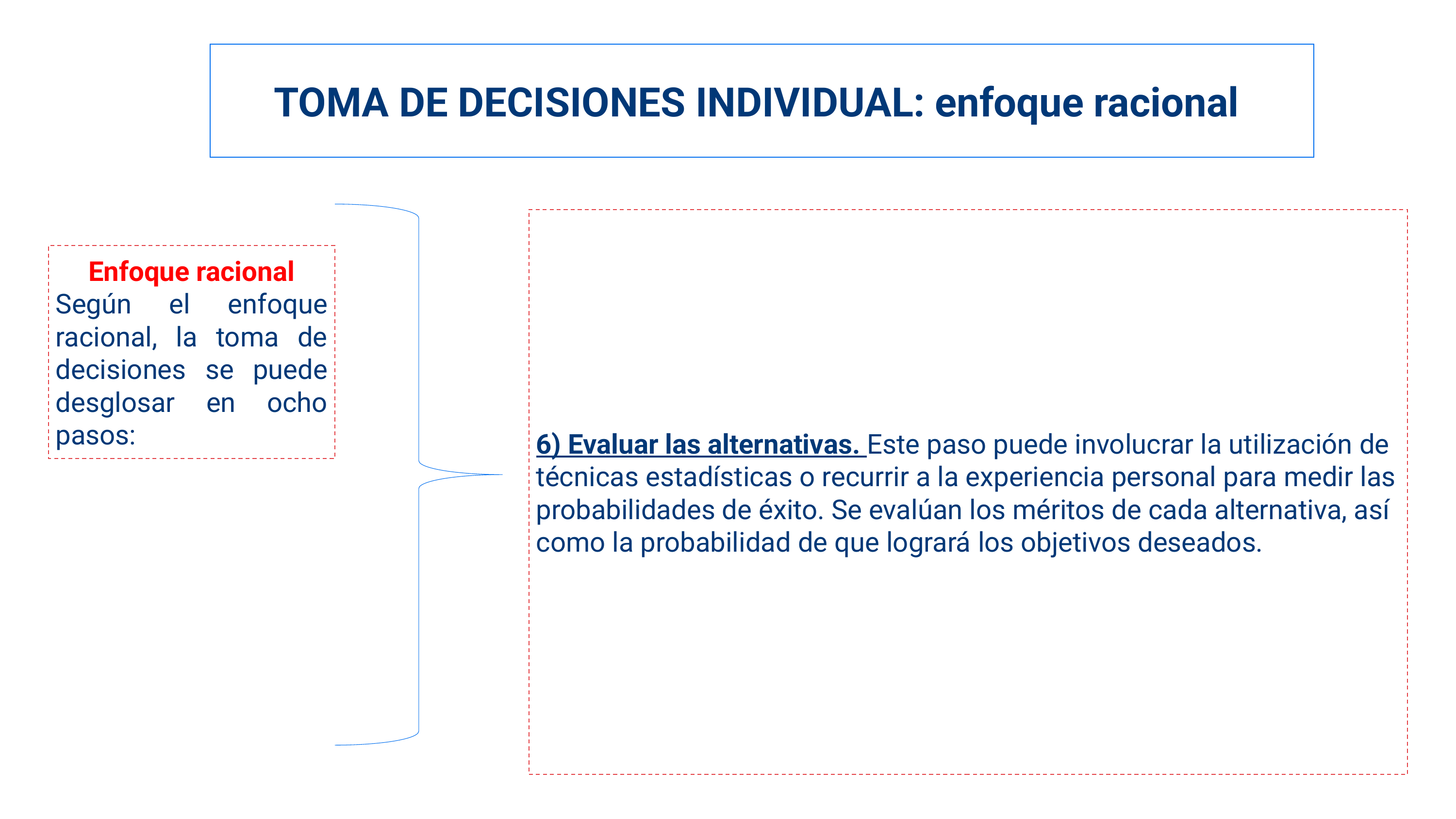

TOMA DE DECISIONES INDIVIDUAL: enfoque racional

6) Evaluar las alternativas. Este paso puede involucrar la utilización de técnicas estadísticas o recurrir a la experiencia personal para medir las probabilidades de éxito. Se evalúan los méritos de cada alternativa, así como la probabilidad de que logrará los objetivos deseados.
Enfoque racional
Según el enfoque racional, la toma de decisiones se puede desglosar en ocho pasos: